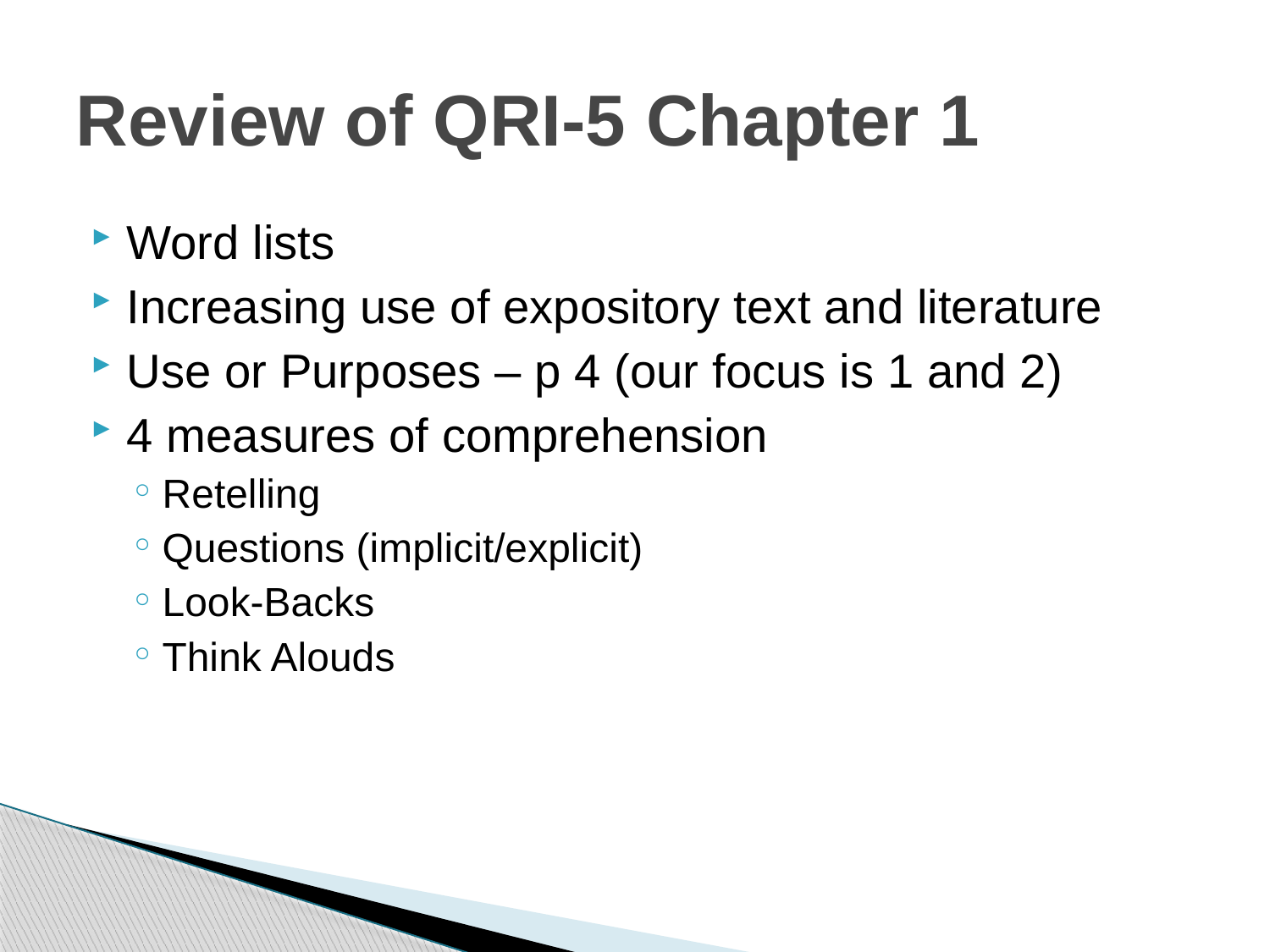

# Review of QRI-5 Chapter 1
Word lists
Increasing use of expository text and literature
Use or Purposes – p 4 (our focus is 1 and 2)
4 measures of comprehension
Retelling
Questions (implicit/explicit)
Look-Backs
Think Alouds